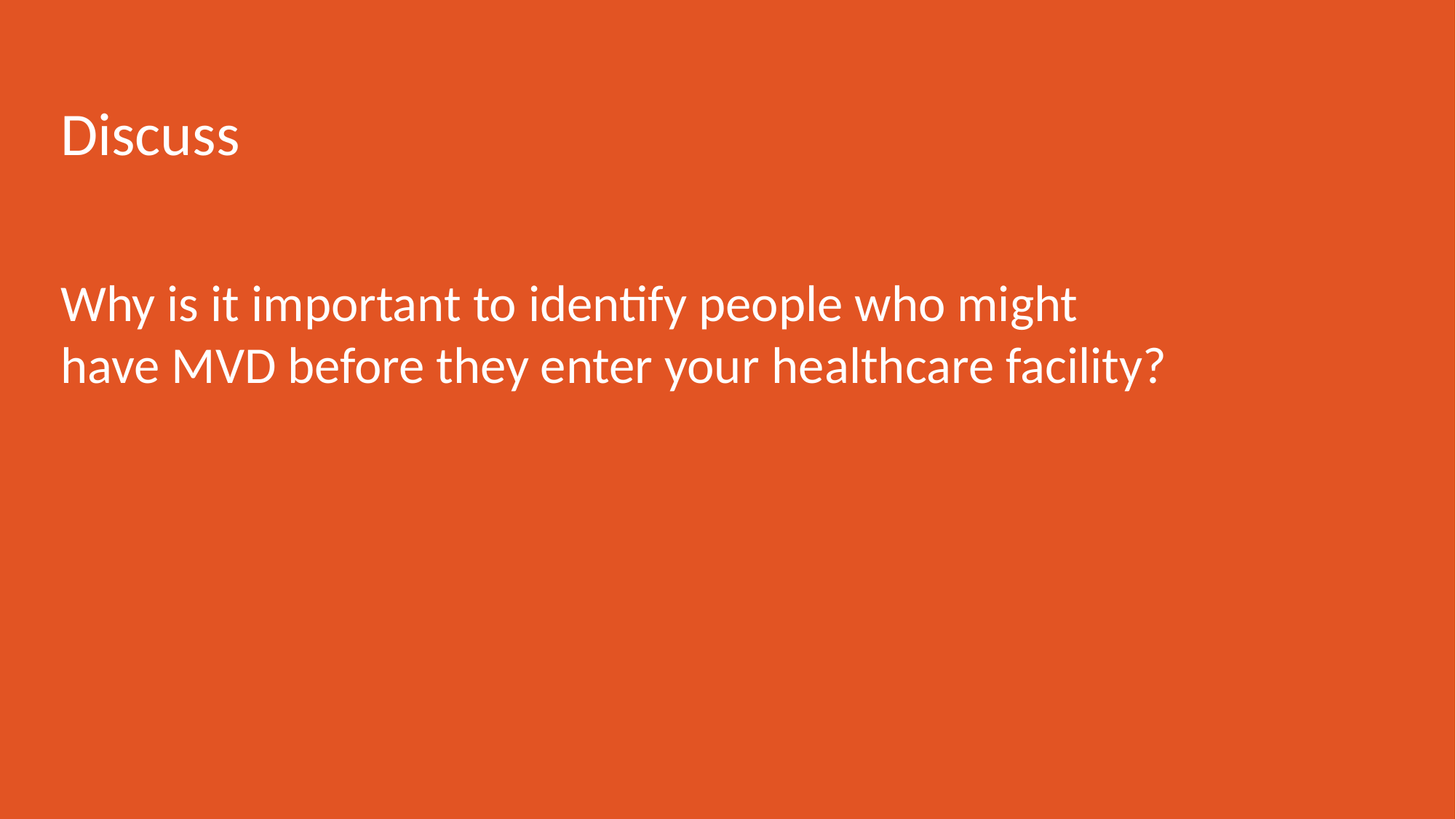

# Discuss

Why is it important to identify people who might have MVD before they enter your healthcare facility?